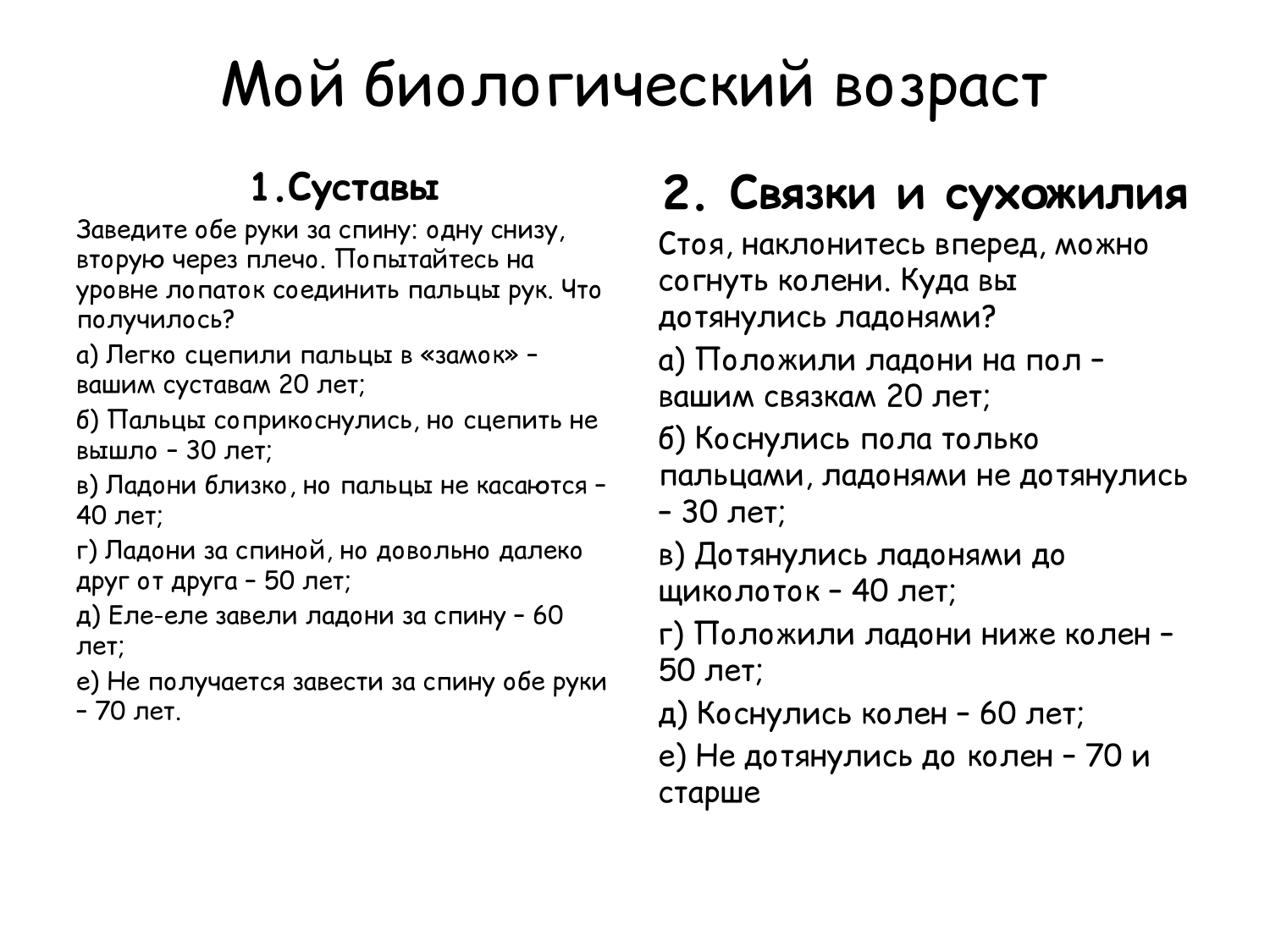

# Мой биологический возраст
1.Суставы
Заведите обе руки за спину: одну снизу, вторую через плечо. Попытайтесь на уровне лопаток соединить пальцы рук. Что получилось?
а) Легко сцепили пальцы в «замок» – вашим суставам 20 лет;
б) Пальцы соприкоснулись, но сцепить не вышло – 30 лет;
в) Ладони близко, но пальцы не касаются – 40 лет;
г) Ладони за спиной, но довольно далеко друг от друга – 50 лет;
д) Еле-еле завели ладони за спину – 60 лет;
е) Не получается завести за спину обе руки – 70 лет.

2. Связки и сухожилия
Стоя, наклонитесь вперед, можно согнуть колени. Куда вы дотянулись ладонями?
а) Положили ладони на пол – вашим связкам 20 лет;
б) Коснулись пола только пальцами, ладонями не дотянулись – 30 лет;
в) Дотянулись ладонями до щиколоток – 40 лет;
г) Положили ладони ниже колен – 50 лет;
д) Коснулись колен – 60 лет;
е) Не дотянулись до колен – 70 и старше